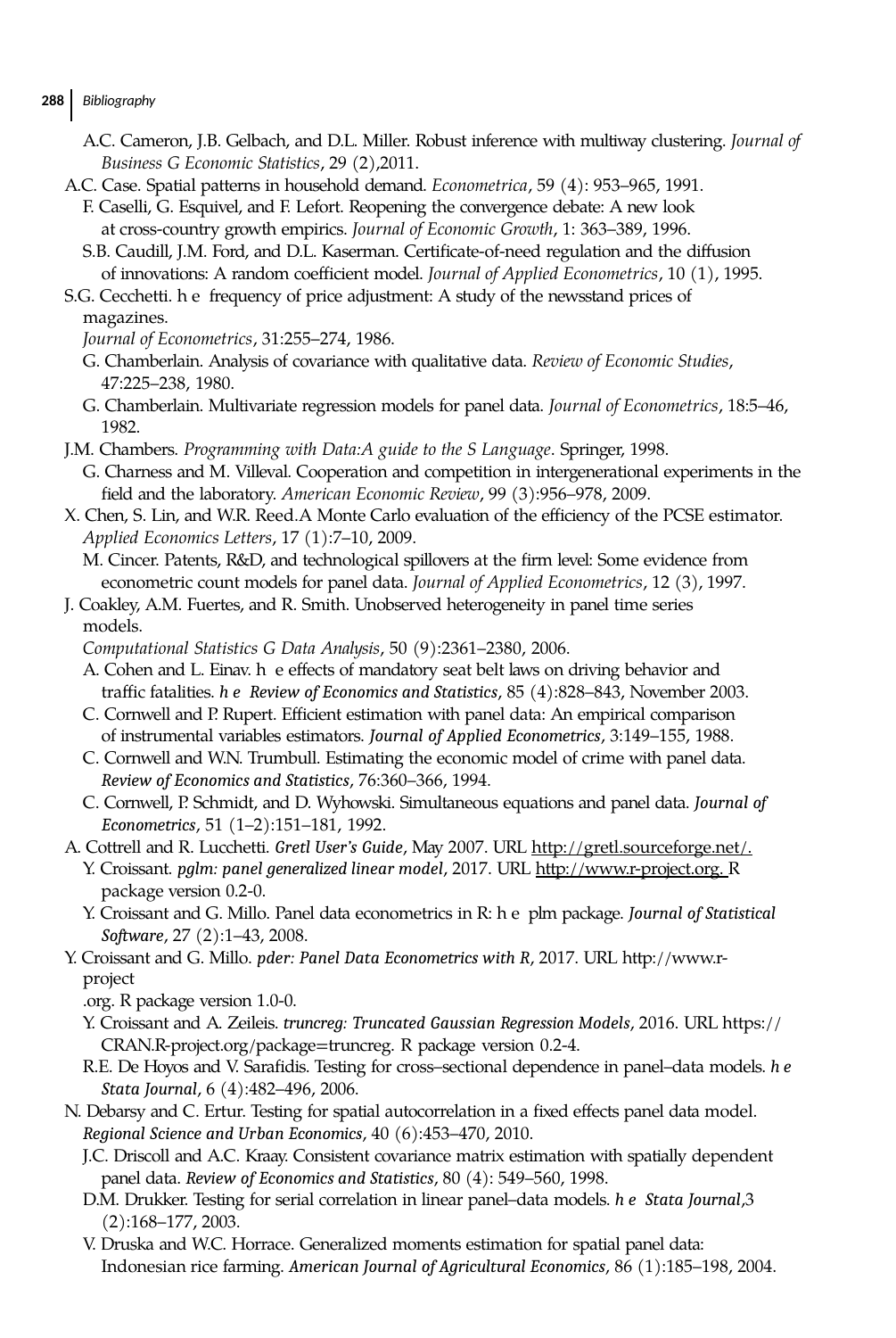

288  Bibliography

A.C. Cameron, J.B. Gelbach, and D.L. Miller. Robust inference with multiway clustering. Journal of Business G Economic Statistics, 29 (2),2011.
A.C. Case. Spatial patterns in household demand. Econometrica, 59 (4): 953–965, 1991.
F. Caselli, G. Esquivel, and F. Lefort. Reopening the convergence debate: A new look at cross-country growth empirics. Journal of Economic Growth, 1: 363–389, 1996.
S.B. Caudill, J.M. Ford, and D.L. Kaserman. Certiﬁcate-of-need regulation and the diffusion of innovations: A random coeﬃcient model. Journal of Applied Econometrics, 10 (1), 1995.
S.G. Cecchetti. he frequency of price adjustment: A study of the newsstand prices of magazines.
Journal of Econometrics, 31:255–274, 1986.
G. Chamberlain. Analysis of covariance with qualitative data. Review of Economic Studies, 47:225–238, 1980.
G. Chamberlain. Multivariate regression models for panel data. Journal of Econometrics, 18:5–46, 1982.
J.M. Chambers. Programming with Data:A guide to the S Language. Springer, 1998.
G. Charness and M. Villeval. Cooperation and competition in intergenerational experiments in the ﬁeld and the laboratory. American Economic Review, 99 (3):956–978, 2009.
X. Chen, S. Lin, and W.R. Reed.A Monte Carlo evaluation of the eﬃciency of the PCSE estimator.
Applied Economics Letters, 17 (1):7–10, 2009.
M. Cincer. Patents, R&D, and technological spillovers at the ﬁrm level: Some evidence from econometric count models for panel data. Journal of Applied Econometrics, 12 (3), 1997.
J. Coakley, A.M. Fuertes, and R. Smith. Unobserved heterogeneity in panel time series models.
Computational Statistics G Data Analysis, 50 (9):2361–2380, 2006.
A. Cohen and L. Einav. he effects of mandatory seat belt laws on driving behavior and traﬃc fatalities. he Review of Economics and Statistics, 85 (4):828–843, November 2003.
C. Cornwell and P. Rupert. Eﬃcient estimation with panel data: An empirical comparison of instrumental variables estimators. Journal of Applied Econometrics, 3:149–155, 1988.
C. Cornwell and W.N. Trumbull. Estimating the economic model of crime with panel data. Review of Economics and Statistics, 76:360–366, 1994.
C. Cornwell, P. Schmidt, and D. Wyhowski. Simultaneous equations and panel data. Journal of Econometrics, 51 (1–2):151–181, 1992.
A. Cottrell and R. Lucchetti. Gretl User’s Guide, May 2007. URL http://gretl.sourceforge.net/.
Y. Croissant. pglm: panel generalized linear model, 2017. URL http://www.r-project.org. R package version 0.2-0.
Y. Croissant and G. Millo. Panel data econometrics in R: he plm package. Journal of Statistical Software, 27 (2):1–43, 2008.
Y. Croissant and G. Millo. pder: Panel Data Econometrics with R, 2017. URL http://www.r-project
.org. R package version 1.0-0.
Y. Croissant and A. Zeileis. truncreg: Truncated Gaussian Regression Models, 2016. URL https:// CRAN.R-project.org/package=truncreg. R package version 0.2-4.
R.E. De Hoyos and V. Saraﬁdis. Testing for cross–sectional dependence in panel–data models. he Stata Journal, 6 (4):482–496, 2006.
N. Debarsy and C. Ertur. Testing for spatial autocorrelation in a ﬁxed effects panel data model.
Regional Science and Urban Economics, 40 (6):453–470, 2010.
J.C. Driscoll and A.C. Kraay. Consistent covariance matrix estimation with spatially dependent panel data. Review of Economics and Statistics, 80 (4): 549–560, 1998.
D.M. Drukker. Testing for serial correlation in linear panel–data models. he Stata Journal,3 (2):168–177, 2003.
V. Druska and W.C. Horrace. Generalized moments estimation for spatial panel data: Indonesian rice farming. American Journal of Agricultural Economics, 86 (1):185–198, 2004.